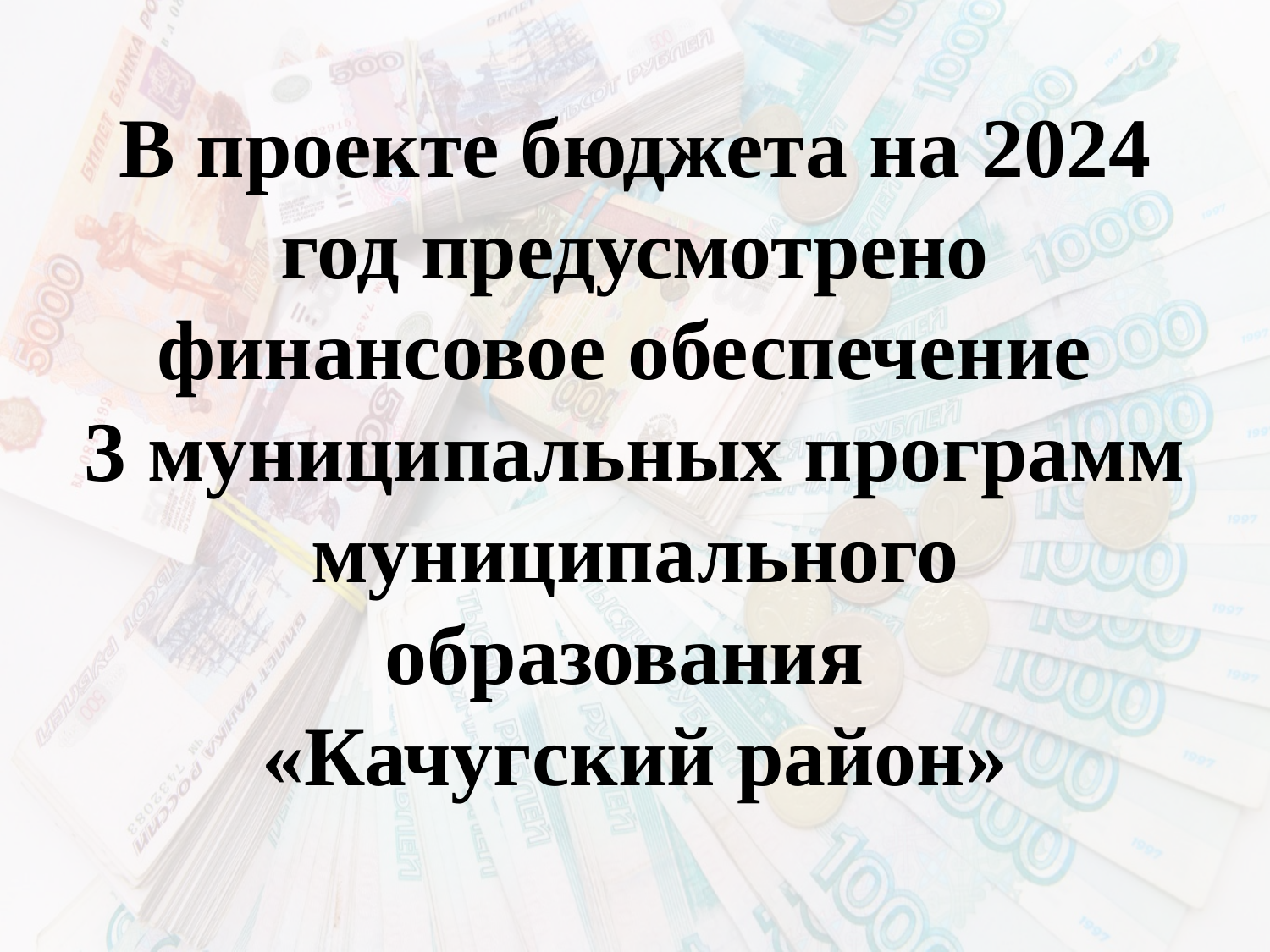

В проекте бюджета на 2024 год предусмотрено финансовое обеспечение
3 муниципальных программ муниципального образования
«Качугский район»